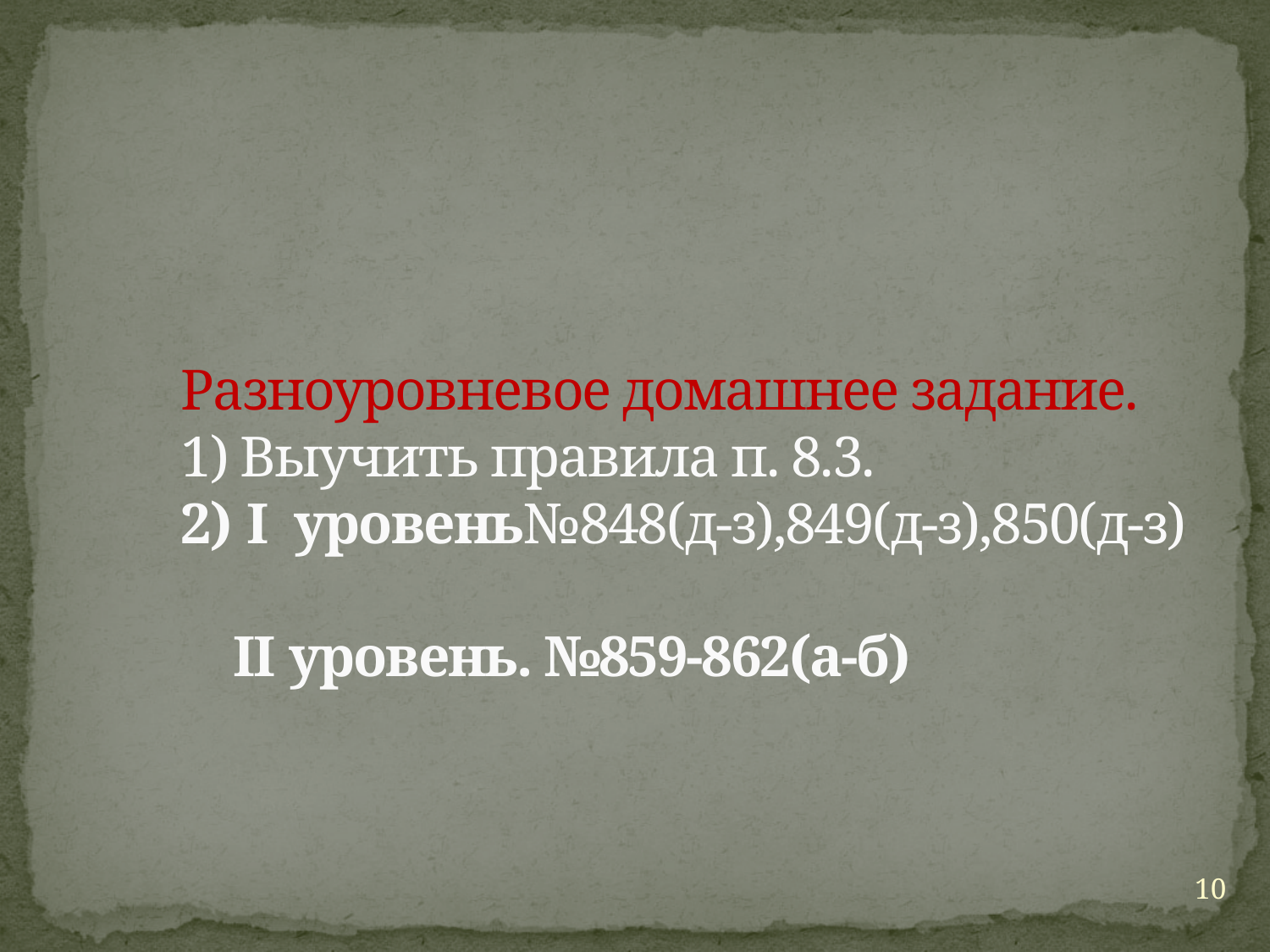

# Разноуровневое домашнее задание. 1) Выучить правила п. 8.3. 2) I  уровень№848(д-з),849(д-з),850(д-з)   II уровень. №859-862(а-б)
10